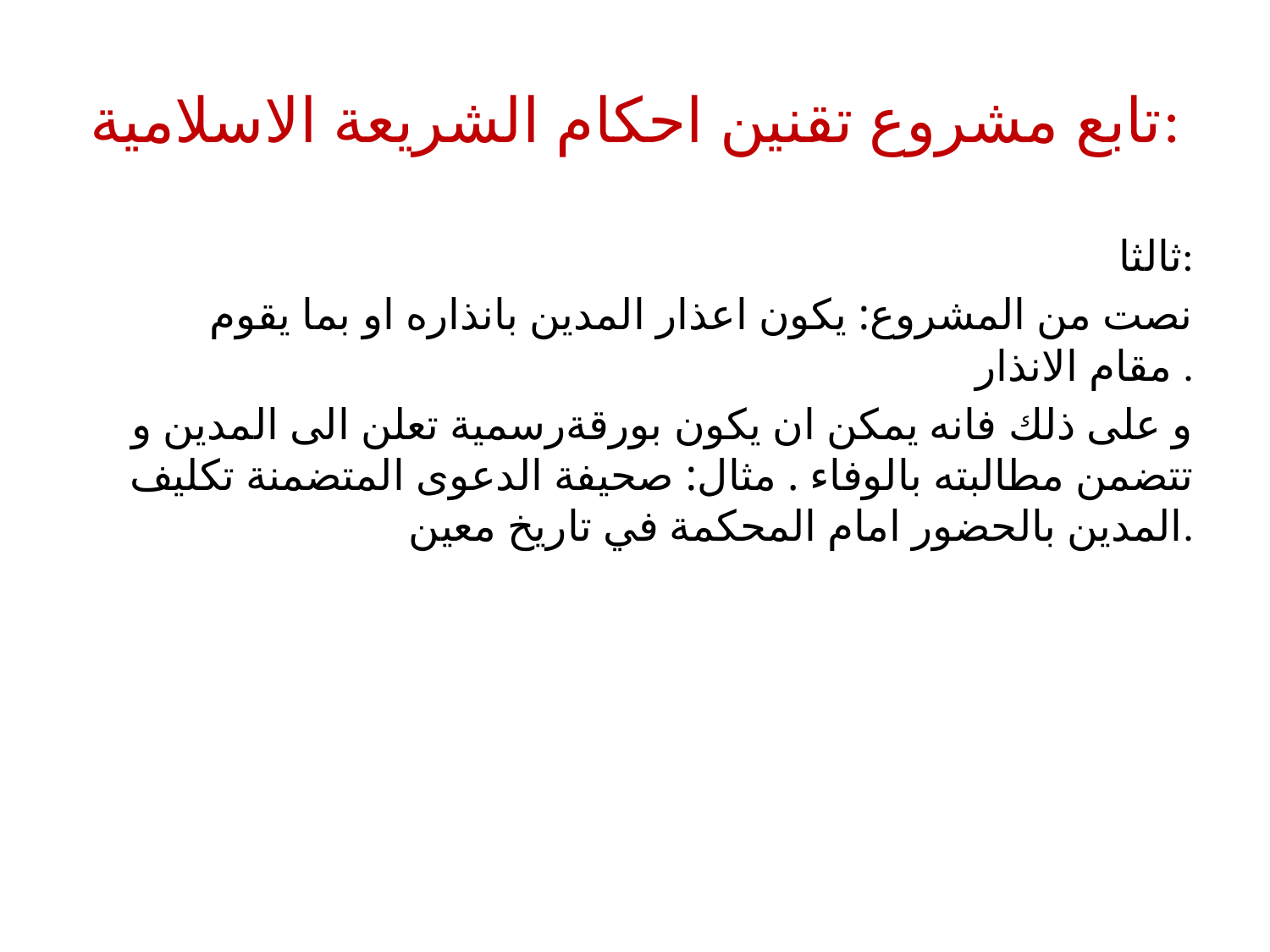

# تابع مشروع تقنين احكام الشريعة الاسلامية:
ثالثا:
نصت من المشروع: يكون اعذار المدين بانذاره او بما يقوم مقام الانذار .
و على ذلك فانه يمكن ان يكون بورقةرسمية تعلن الى المدين و تتضمن مطالبته بالوفاء . مثال: صحيفة الدعوى المتضمنة تكليف المدين بالحضور امام المحكمة في تاريخ معين.